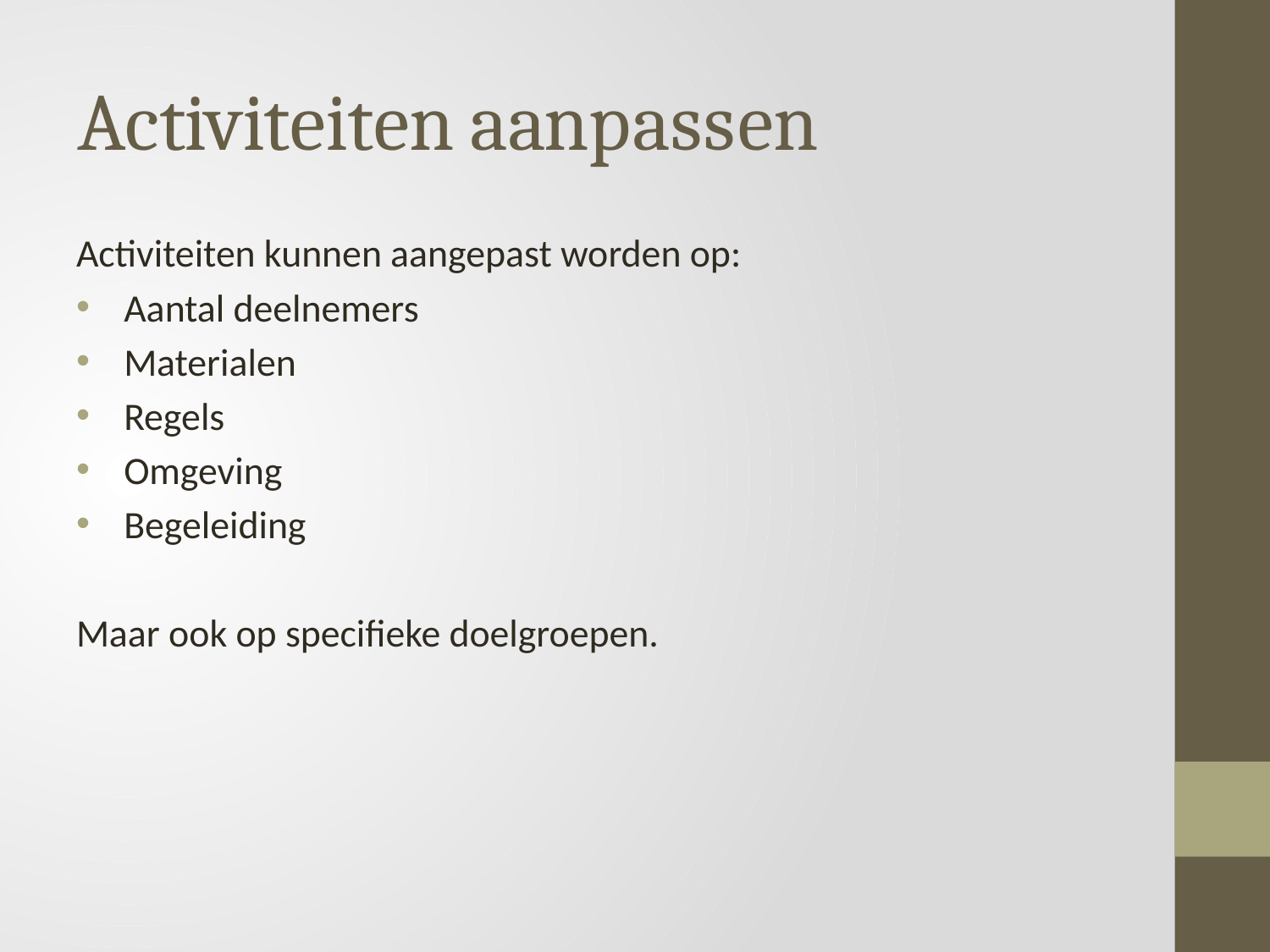

# Activiteiten aanpassen
Activiteiten kunnen aangepast worden op:
Aantal deelnemers
Materialen
Regels
Omgeving
Begeleiding

Maar ook op specifieke doelgroepen.